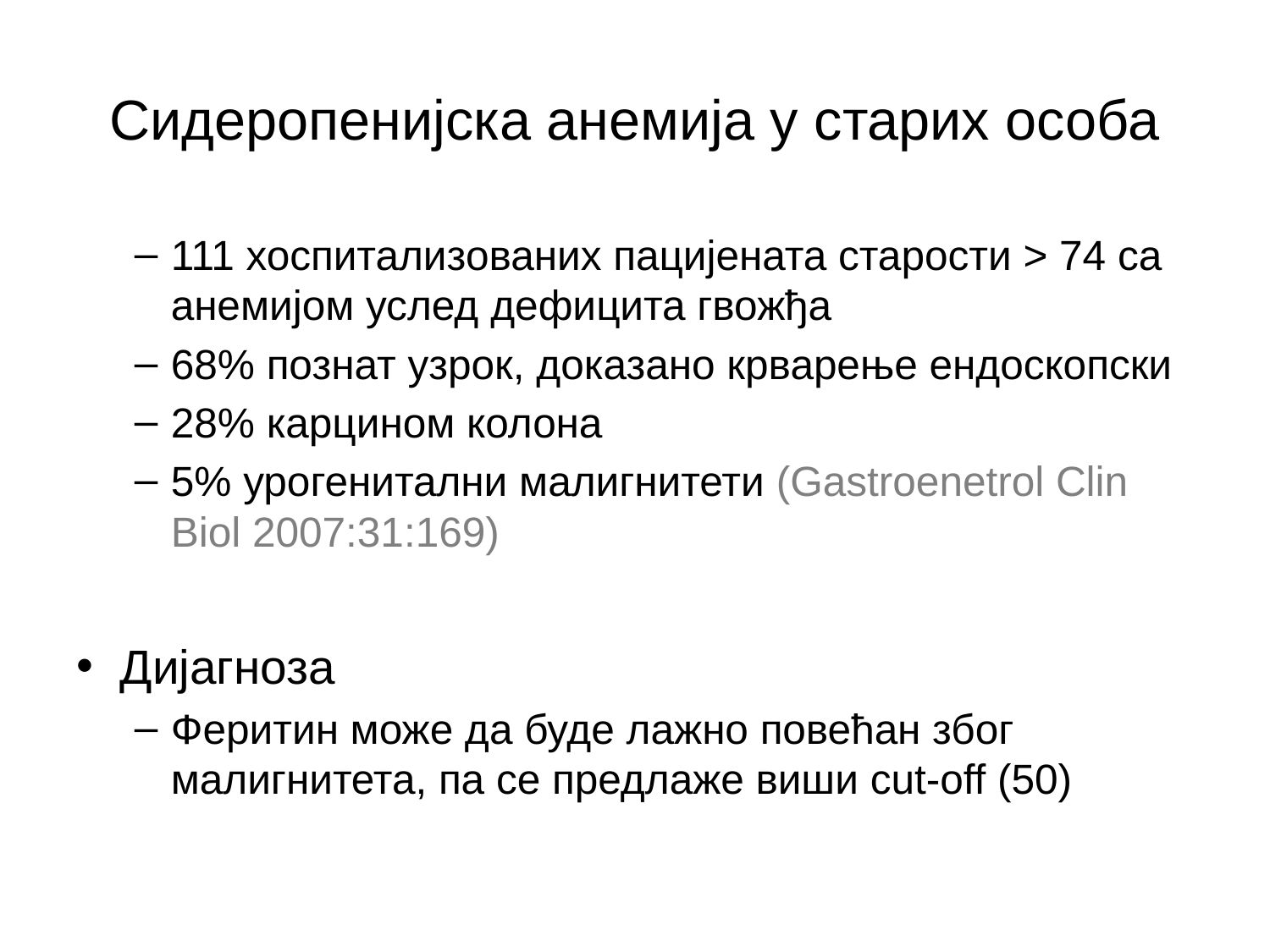

# Сидеропенијска анемија у старих особа
111 хоспитализованих пацијената старости > 74 са анемијом услед дефицита гвожђа
68% познат узрок, доказано крварење ендоскопски
28% карцином колона
5% урогенитални малигнитети (Gastroenetrol Clin Biol 2007:31:169)

Дијагноза
Феритин може да буде лажно повећан због малигнитета, па се предлаже виши cut-off (50)